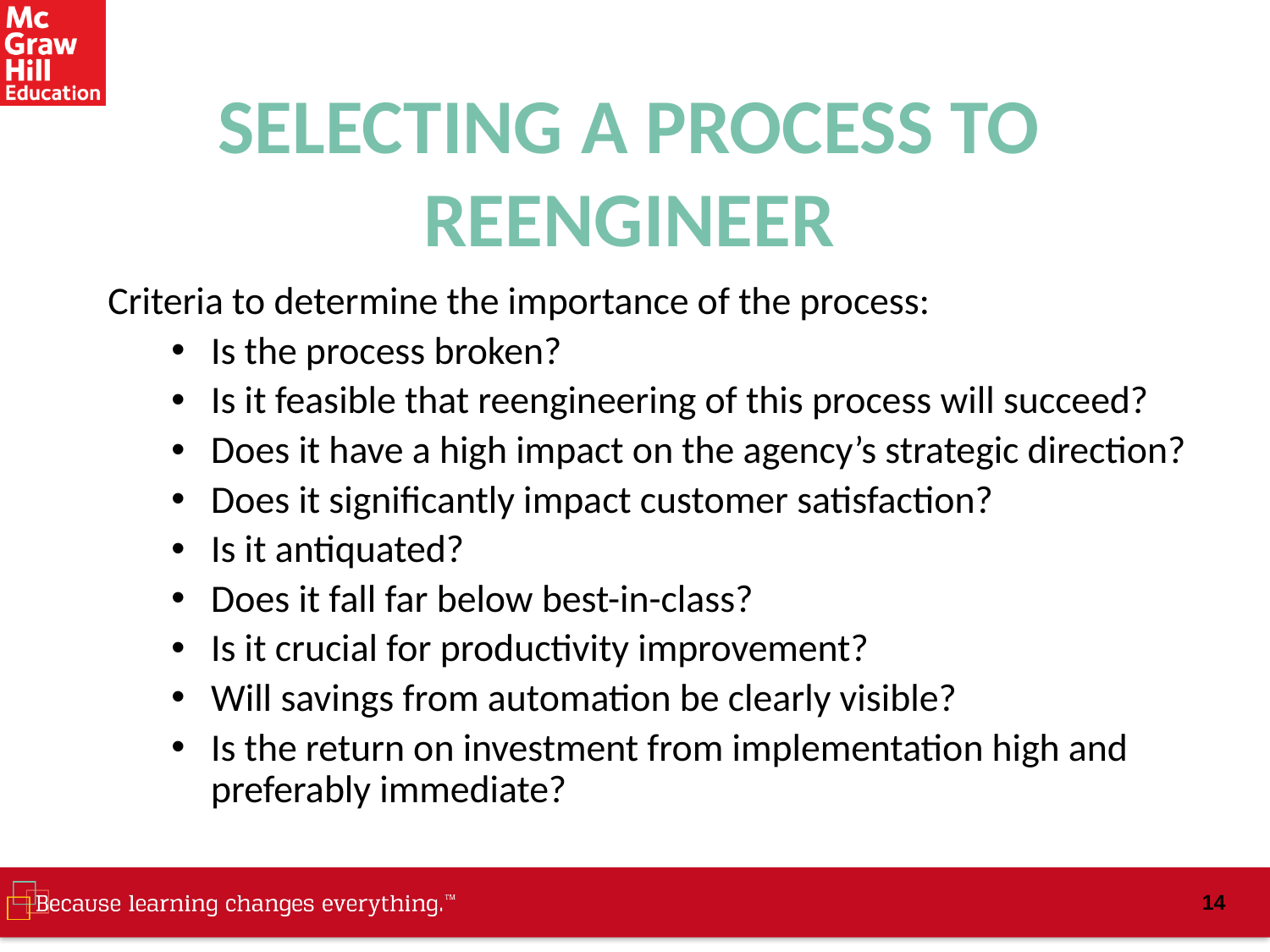

# SELECTING A PROCESS TO REENGINEER
Criteria to determine the importance of the process:
Is the process broken?
Is it feasible that reengineering of this process will succeed?
Does it have a high impact on the agency’s strategic direction?
Does it significantly impact customer satisfaction?
Is it antiquated?
Does it fall far below best-in-class?
Is it crucial for productivity improvement?
Will savings from automation be clearly visible?
Is the return on investment from implementation high and preferably immediate?